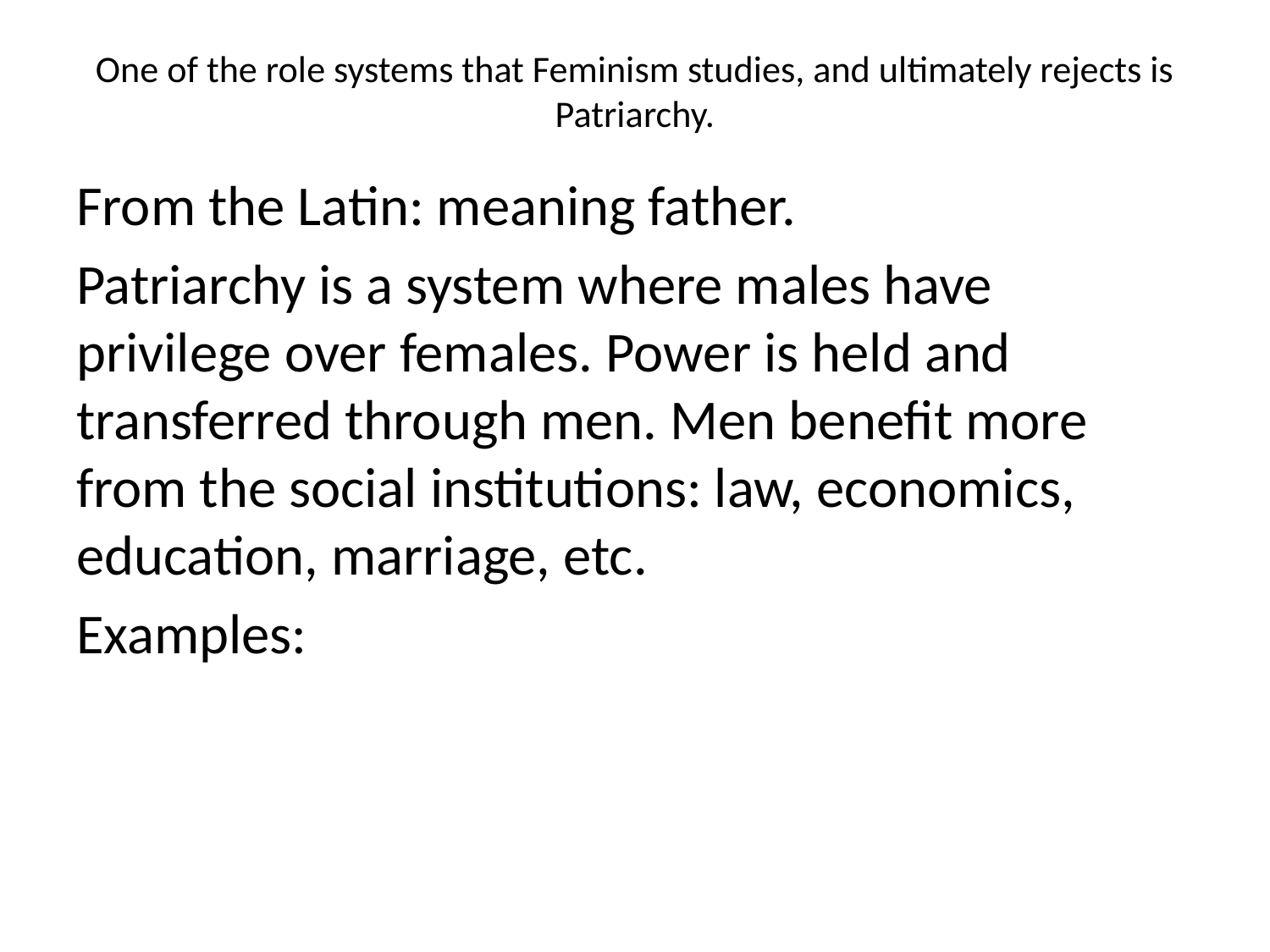

# One of the role systems that Feminism studies, and ultimately rejects is Patriarchy.
From the Latin: meaning father.
Patriarchy is a system where males have privilege over females. Power is held and transferred through men. Men benefit more from the social institutions: law, economics, education, marriage, etc.
Examples: